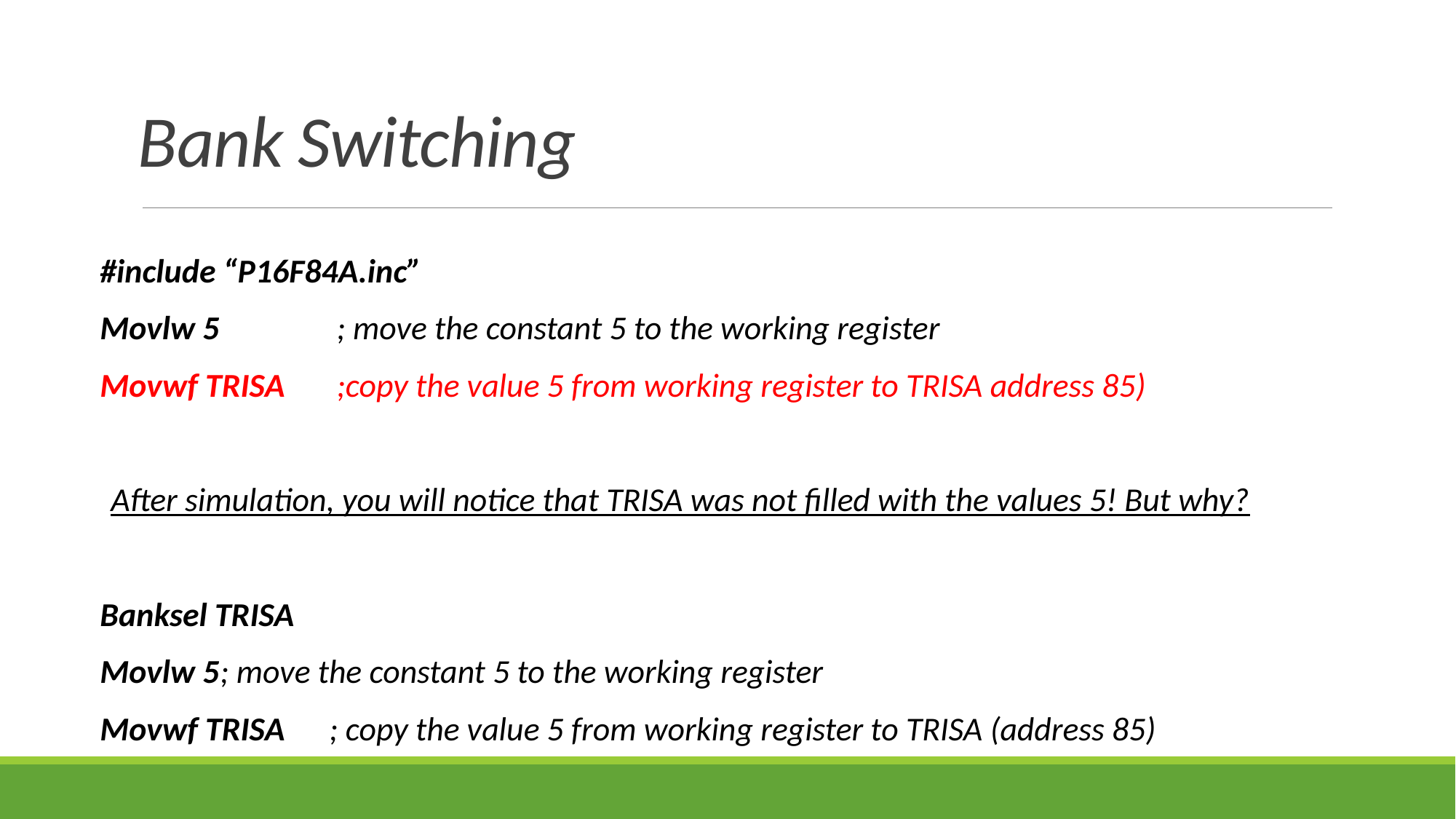

# Bank Switching

#include “P16F84A.inc”
Movlw 5 	 ; move the constant 5 to the working register
Movwf TRISA  	 ;copy the value 5 from working register to TRISA address 85)

After simulation, you will notice that TRISA was not filled with the values 5! But why?

Banksel TRISA
Movlw 5	; move the constant 5 to the working register
Movwf TRISA	; copy the value 5 from working register to TRISA (address 85)